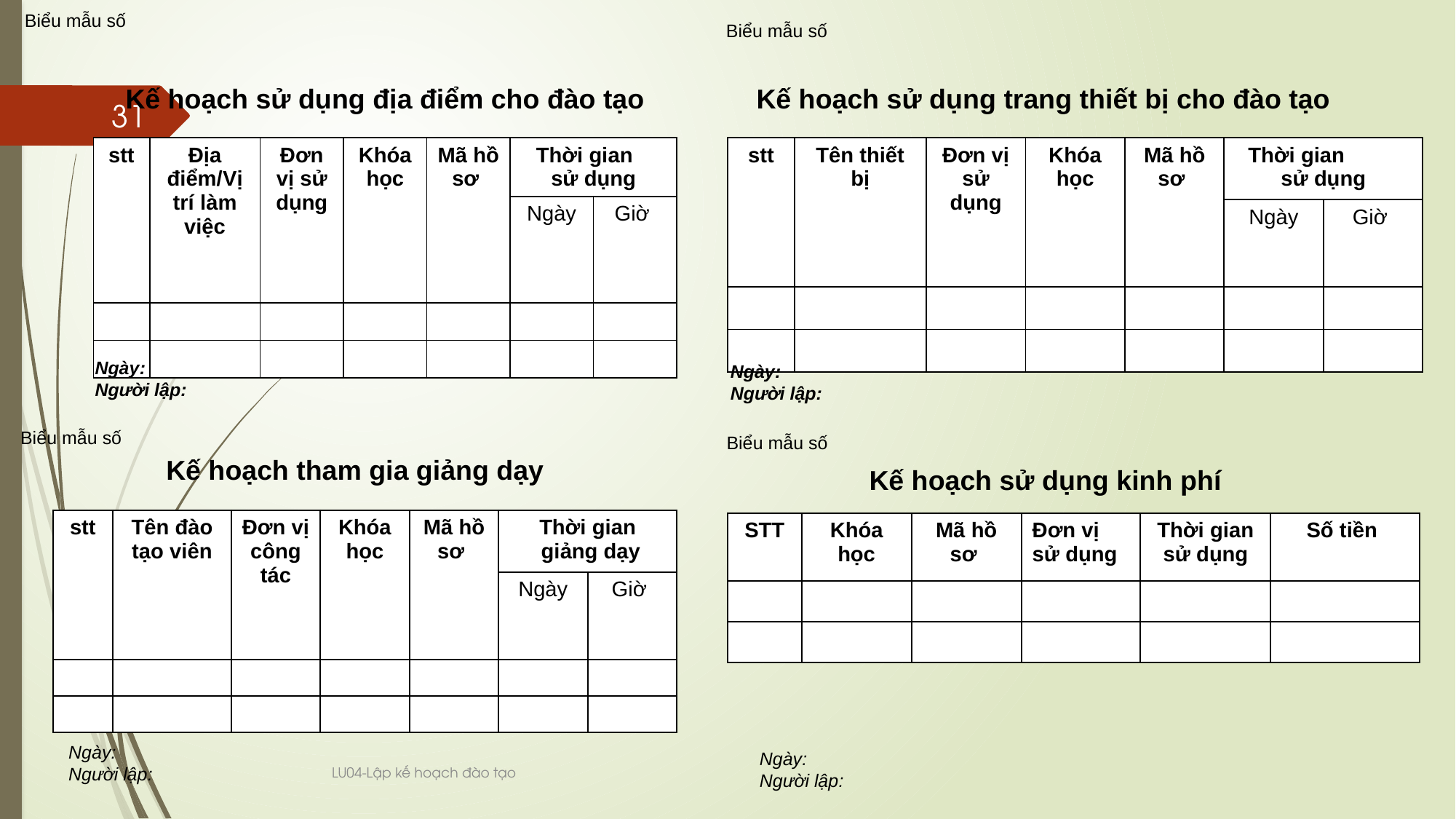

Biểu mẫu số
Biểu mẫu số
 Kế hoạch sử dụng địa điểm cho đào tạo
Kế hoạch sử dụng trang thiết bị cho đào tạo
31
| stt | Địa điểm/Vị trí làm việc | Đơn vị sử dụng | Khóa học | Mã hồ sơ | Thời gian sử dụng |  |
| --- | --- | --- | --- | --- | --- | --- |
|  |  |  |  |  | Ngày | Giờ |
|  |  |  |  |  |  |  |
|  |  |  |  |  |  |  |
| stt | Tên thiết bị | Đơn vị sử dụng | Khóa học | Mã hồ sơ | Thời gian sử dụng |  |
| --- | --- | --- | --- | --- | --- | --- |
|  |  |  |  |  | Ngày | Giờ |
|  |  |  |  |  |  |  |
|  |  |  |  |  |  |  |
Ngày:
Người lập:
Ngày:
Người lập:
Biểu mẫu số
Biểu mẫu số
Kế hoạch tham gia giảng dạy
Kế hoạch sử dụng kinh phí
| stt | Tên đào tạo viên | Đơn vị công tác | Khóa học | Mã hồ sơ | Thời gian giảng dạy |  |
| --- | --- | --- | --- | --- | --- | --- |
|  |  |  |  |  | Ngày | Giờ |
|  |  |  |  |  |  |  |
|  |  |  |  |  |  |  |
| STT | Khóa học | Mã hồ sơ | Đơn vị sử dụng | Thời gian sử dụng | Số tiền |
| --- | --- | --- | --- | --- | --- |
|  |  |  |  |  |  |
|  |  |  |  |  |  |
Ngày:
Người lập:
Ngày:
Người lập:
LU04-Lập kế hoạch đào tạo